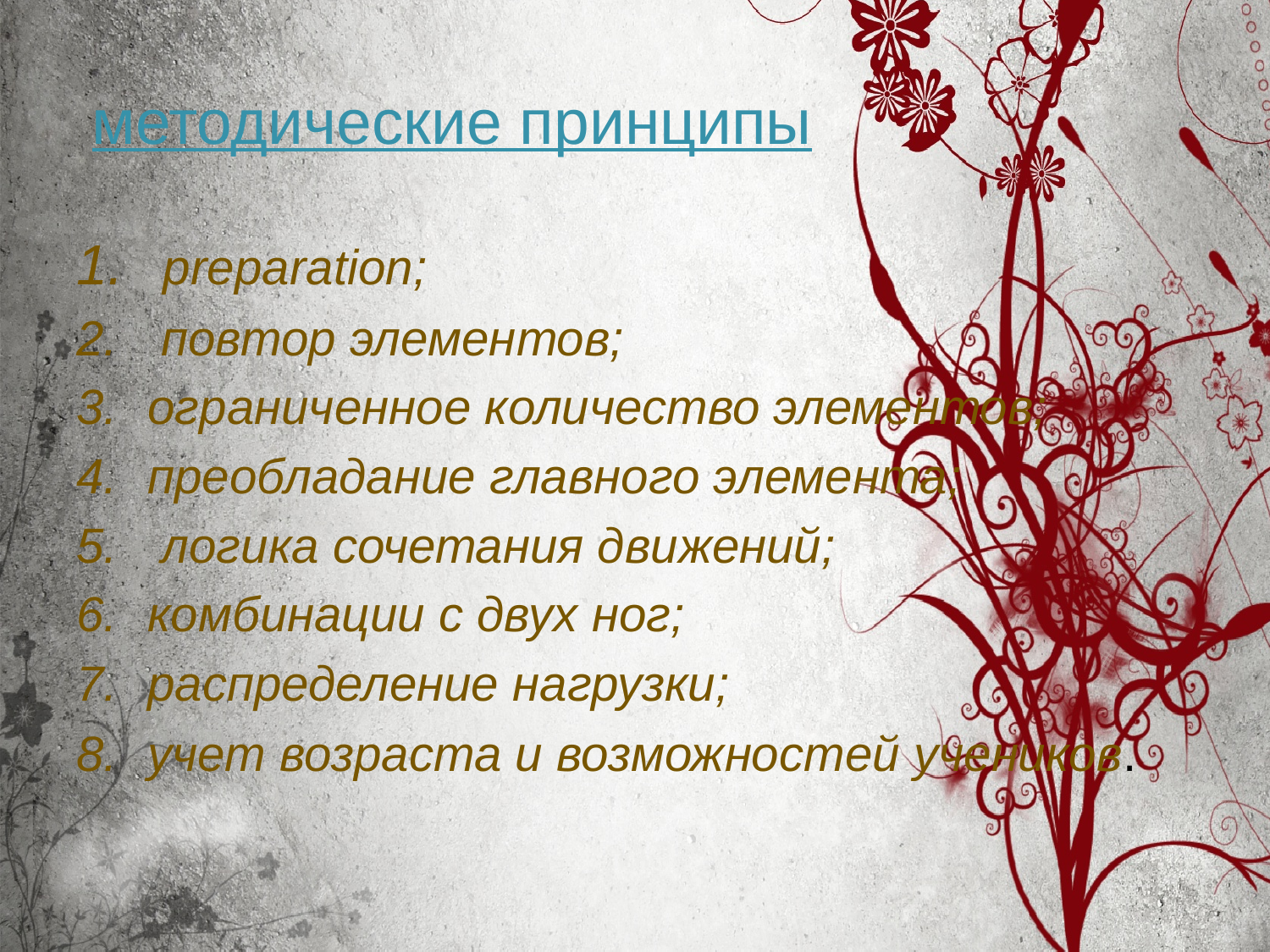

# методические принципы
 preparation;
 повтор элементов;
ограниченное количество элементов;
преобладание главного элемента;
 логика сочетания движений;
комбинации с двух ног;
распределение нагрузки;
учет возраста и возможностей учеников.